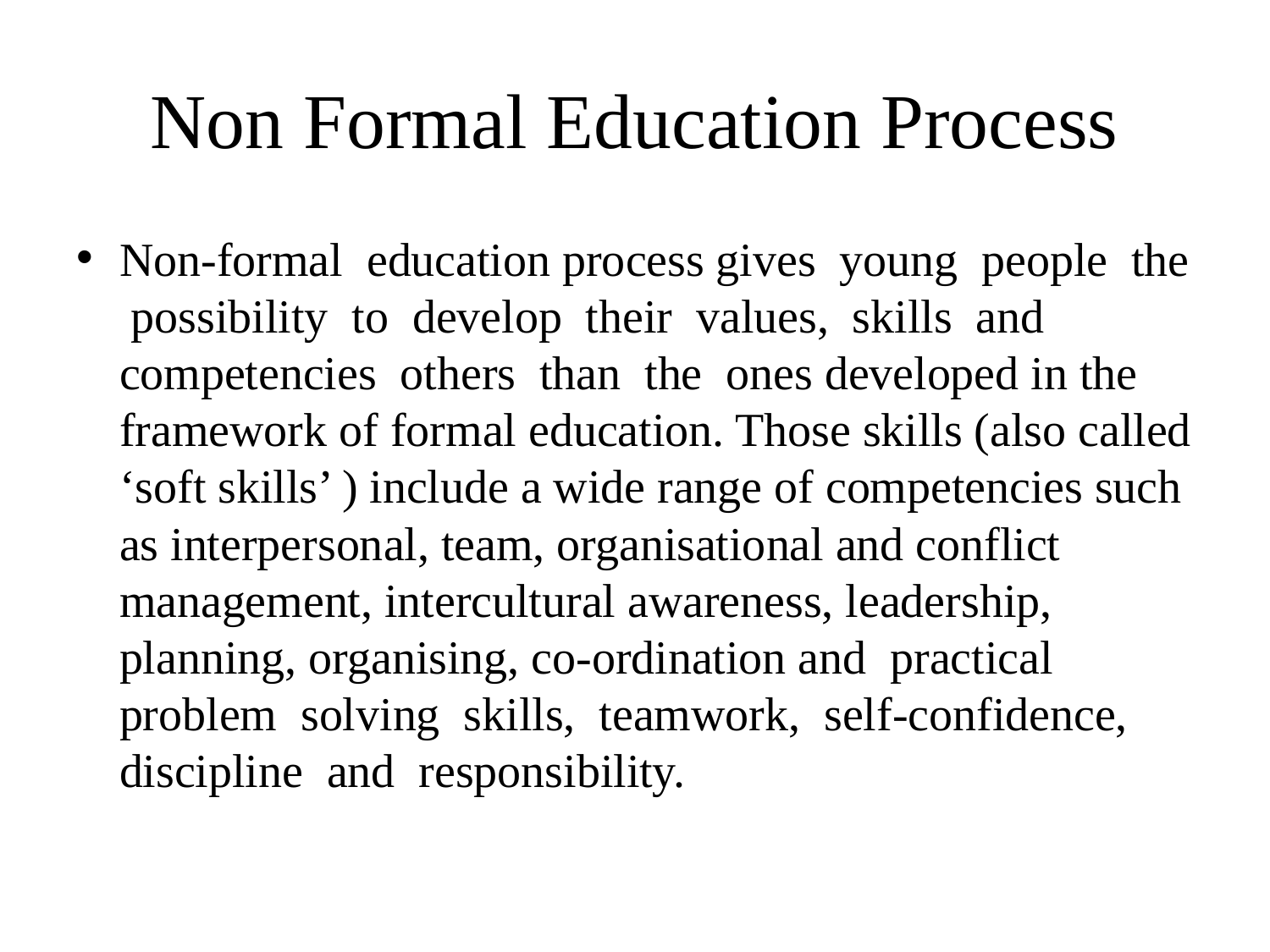

# Non Formal Education Process
Non-formal  education process gives  young  people  the  possibility  to  develop  their  values,  skills  and  competencies  others  than  the  ones developed in the framework of formal education. Those skills (also called ‘soft skills’ ) include a wide range of competencies such as interpersonal, team, organisational and conflict management, intercultural awareness, leadership, planning, organising, co-ordination and  practical  problem  solving  skills,  teamwork,  self-confidence, discipline  and  responsibility.